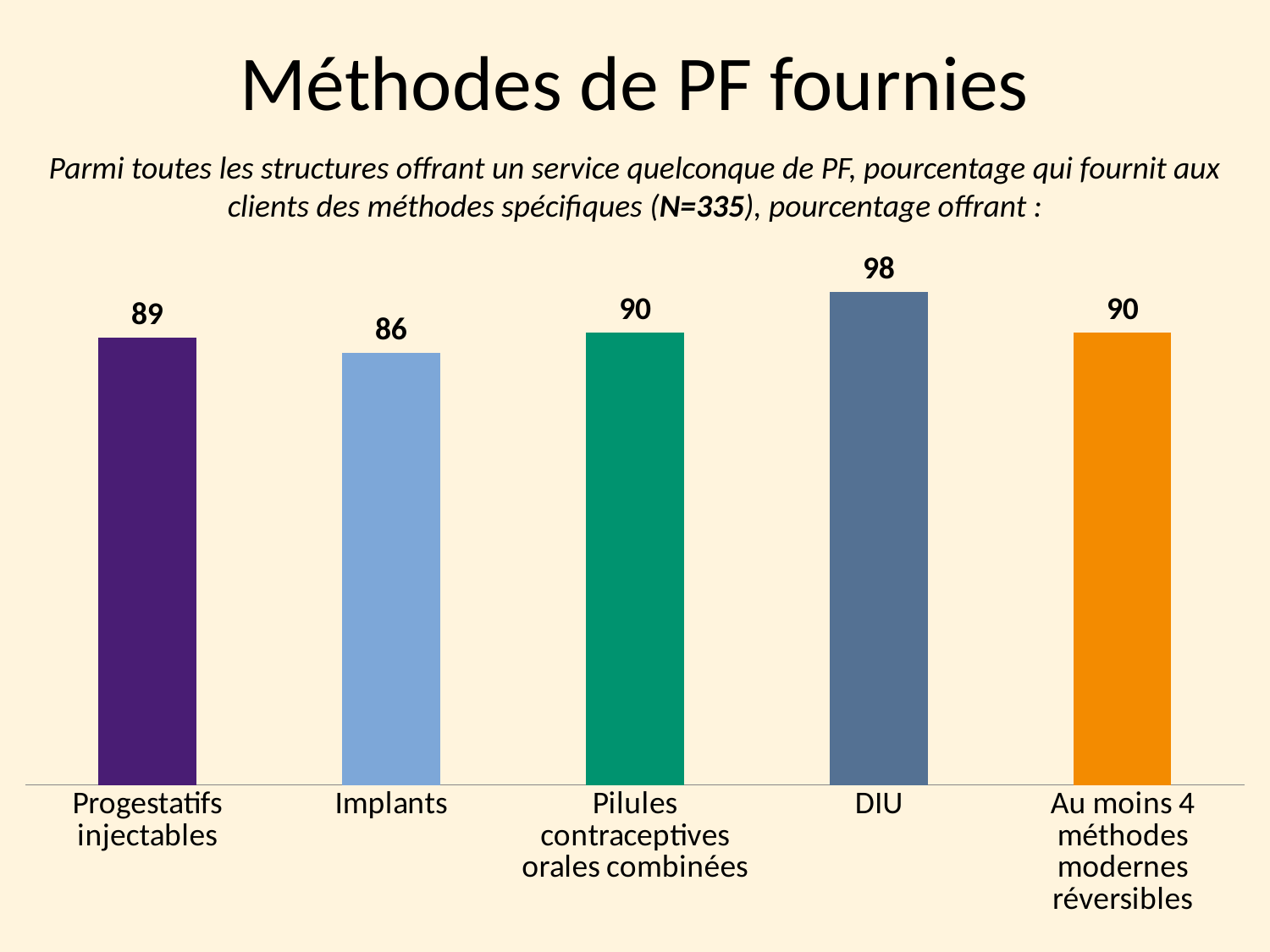

Méthodes de PF fournies
Parmi toutes les structures offrant un service quelconque de PF, pourcentage qui fournit aux clients des méthodes spécifiques (N=335), pourcentage offrant :

### Chart

| Category | Series 1 |
|---|---|
| Progestatifs injectables | 89.0 |
| Implants | 86.0 |
| Pilules contraceptives orales combinées | 90.0 |
| DIU | 98.0 |
| Au moins 4 méthodes modernes réversibles | 90.0 |